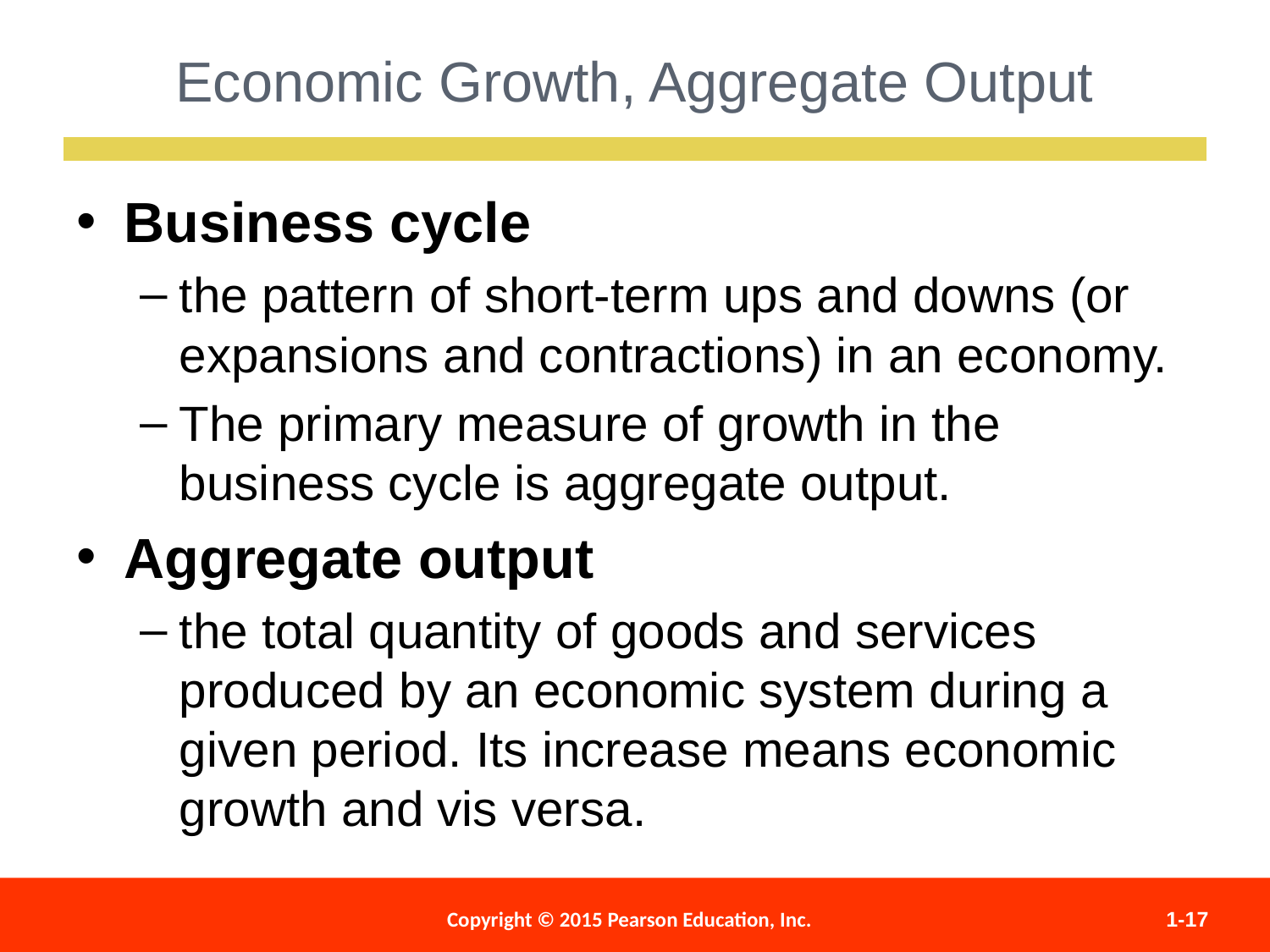

Economic Growth, Aggregate Output
Business cycle
the pattern of short-term ups and downs (or expansions and contractions) in an economy.
The primary measure of growth in the business cycle is aggregate output.
Aggregate output
the total quantity of goods and services produced by an economic system during a given period. Its increase means economic growth and vis versa.